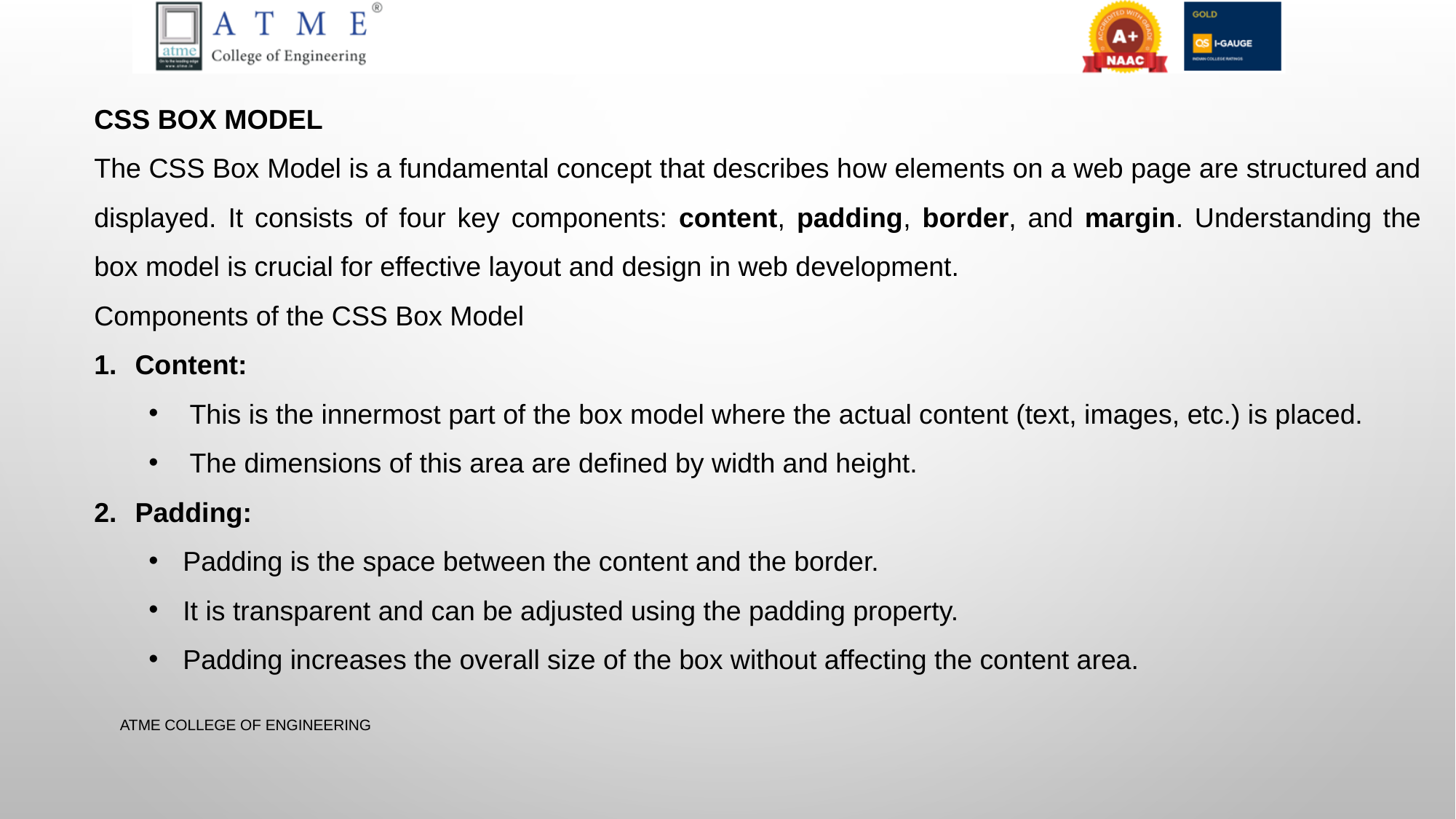

CSS BOX MODEL
The CSS Box Model is a fundamental concept that describes how elements on a web page are structured and displayed. It consists of four key components: content, padding, border, and margin. Understanding the box model is crucial for effective layout and design in web development.
Components of the CSS Box Model
Content:
This is the innermost part of the box model where the actual content (text, images, etc.) is placed.
The dimensions of this area are defined by width and height.
Padding:
Padding is the space between the content and the border.
It is transparent and can be adjusted using the padding property.
Padding increases the overall size of the box without affecting the content area.

ATME COLLEGE OF ENGINEERING